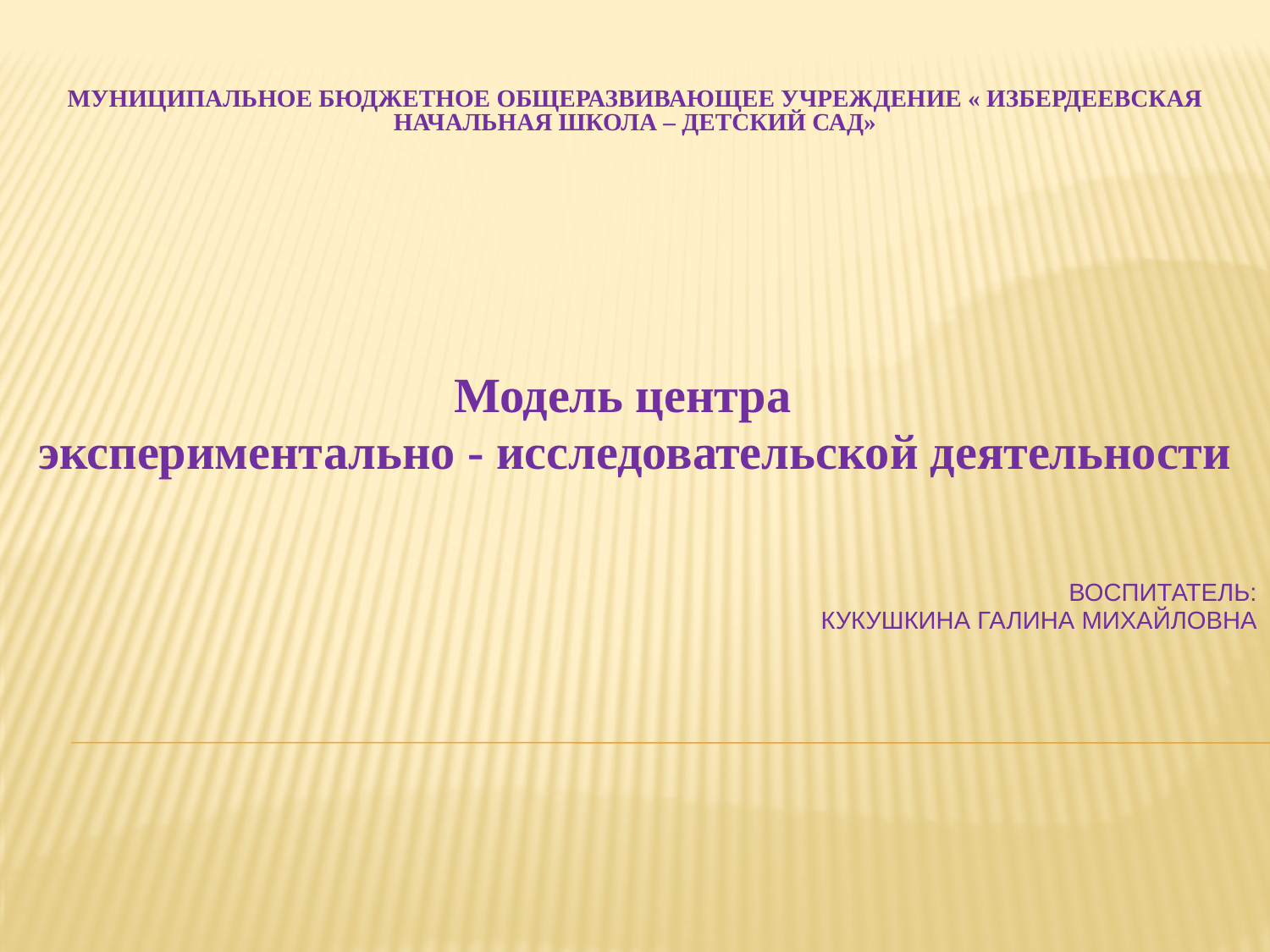

МУНИЦИПАЛЬНОЕ БЮДЖЕТНОЕ ОБЩЕРАЗВИВАЮЩЕЕ УЧРЕЖДЕНИЕ « ИЗБЕРДЕЕВСКАЯ НАЧАЛЬНАЯ ШКОЛА – ДЕТСКИЙ САД»

Модель центра
экспериментально - исследовательской деятельности

 ВОСПИТАТЕЛЬ:
 КУКУШКИНА ГАЛИНА МИХАЙЛОВНА